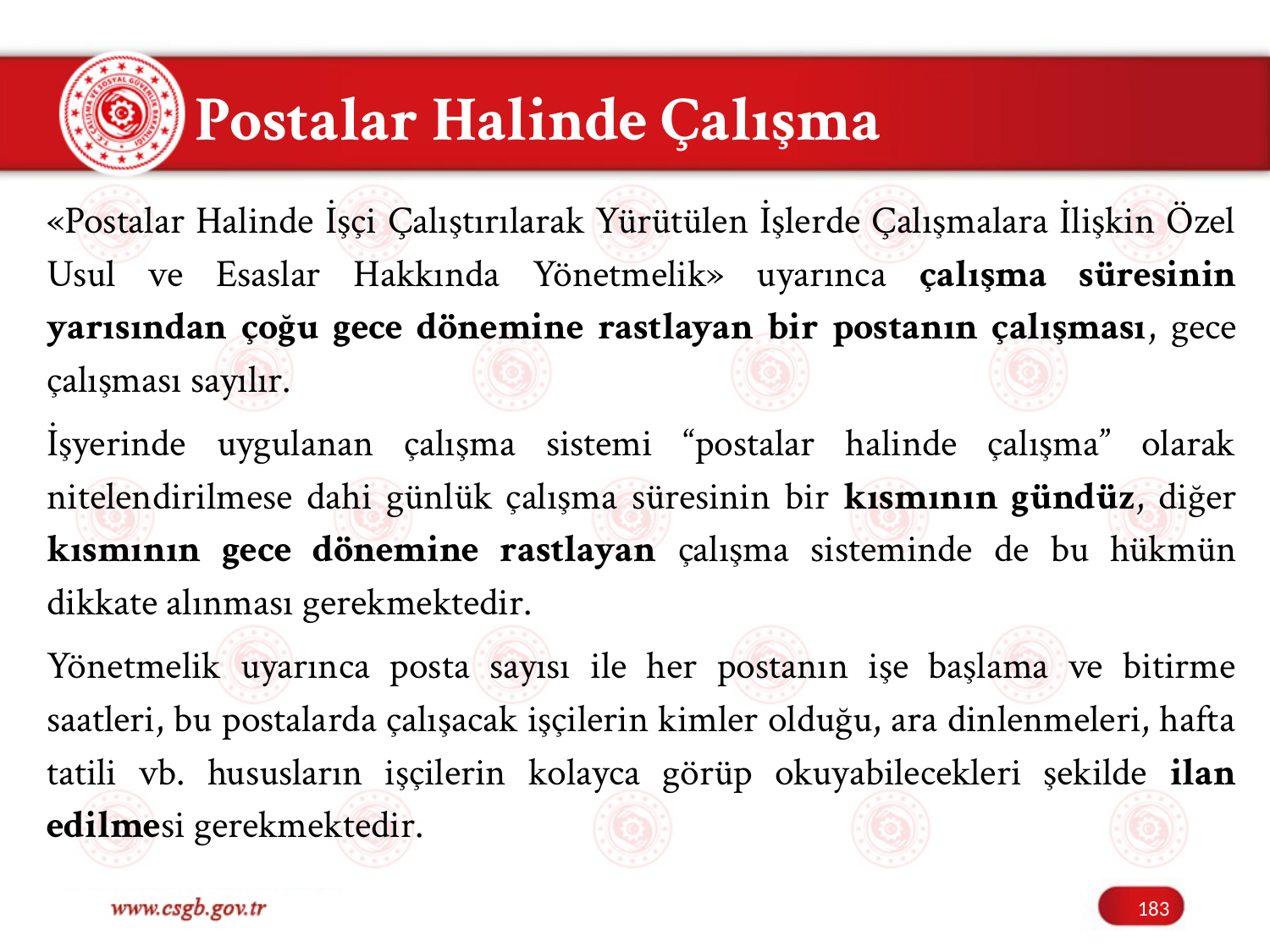

# Postalar Halinde Çalışma
«Postalar Halinde İşçi Çalıştırılarak Yürütülen İşlerde Çalışmalara İlişkin Özel Usul ve Esaslar Hakkında Yönetmelik» uyarınca çalışma süresinin yarısından çoğu gece dönemine rastlayan bir postanın çalışması, gece çalışması sayılır.
İşyerinde uygulanan çalışma sistemi “postalar halinde çalışma” olarak nitelendirilmese dahi günlük çalışma süresinin bir kısmının gündüz, diğer kısmının gece dönemine rastlayan çalışma sisteminde de bu hükmün dikkate alınması gerekmektedir.
Yönetmelik uyarınca posta sayısı ile her postanın işe başlama ve bitirme saatleri, bu postalarda çalışacak işçilerin kimler olduğu, ara dinlenmeleri, hafta tatili vb. hususların işçilerin kolayca görüp okuyabilecekleri şekilde ilan edilmesi gerekmektedir.

183